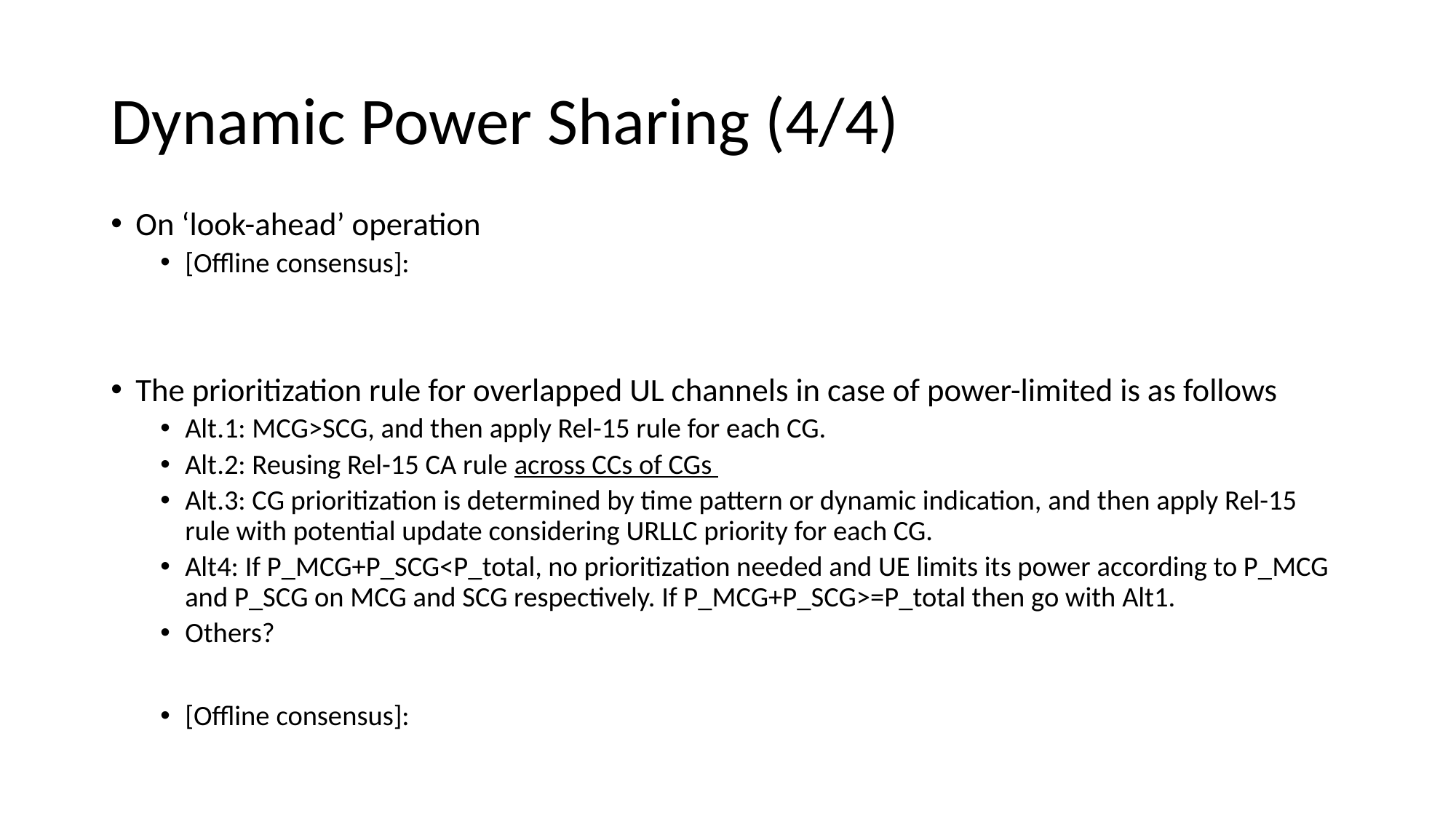

# Dynamic Power Sharing (4/4)
On ‘look-ahead’ operation
[Offline consensus]:

The prioritization rule for overlapped UL channels in case of power-limited is as follows
Alt.1: MCG>SCG, and then apply Rel-15 rule for each CG.
Alt.2: Reusing Rel-15 CA rule across CCs of CGs
Alt.3: CG prioritization is determined by time pattern or dynamic indication, and then apply Rel-15 rule with potential update considering URLLC priority for each CG.
Alt4: If P_MCG+P_SCG<P_total, no prioritization needed and UE limits its power according to P_MCG and P_SCG on MCG and SCG respectively. If P_MCG+P_SCG>=P_total then go with Alt1.
Others?

[Offline consensus]: